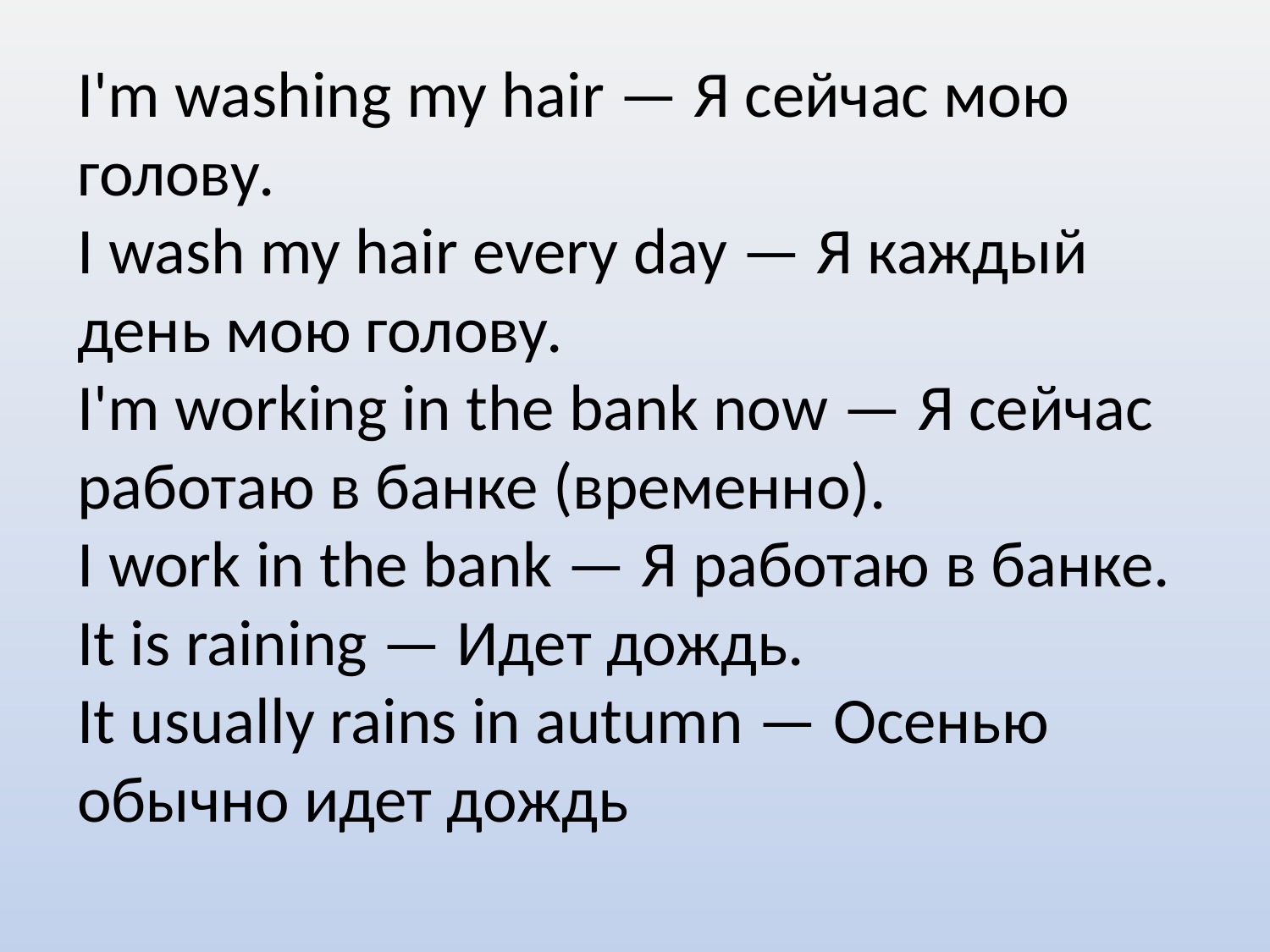

I'm washing my hair — Я сейчас мою голову.
I wash my hair every day — Я каждый день мою голову.
I'm working in the bank now — Я сейчас работаю в банке (временно).
I work in the bank — Я работаю в банке.
It is raining — Идет дождь.
It usually rains in autumn — Осенью обычно идет дождь